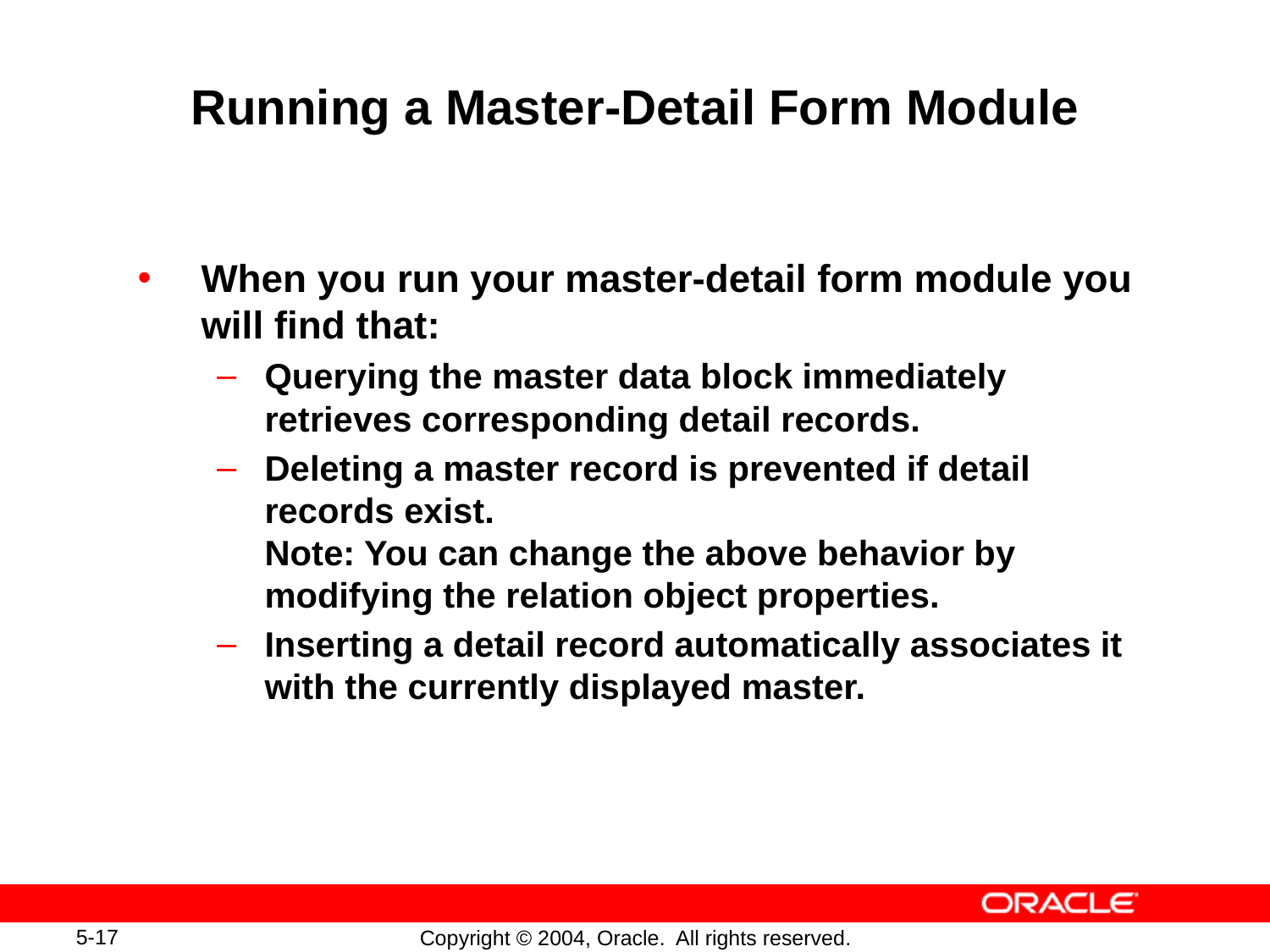

# Running a Master-Detail Form Module
When you run your master-detail form module you will find that:
Querying the master data block immediately retrieves corresponding detail records.
Deleting a master record is prevented if detail records exist.
Note: You can change the above behavior by modifying the relation object properties.
Inserting a detail record automatically associates it with the currently displayed master.